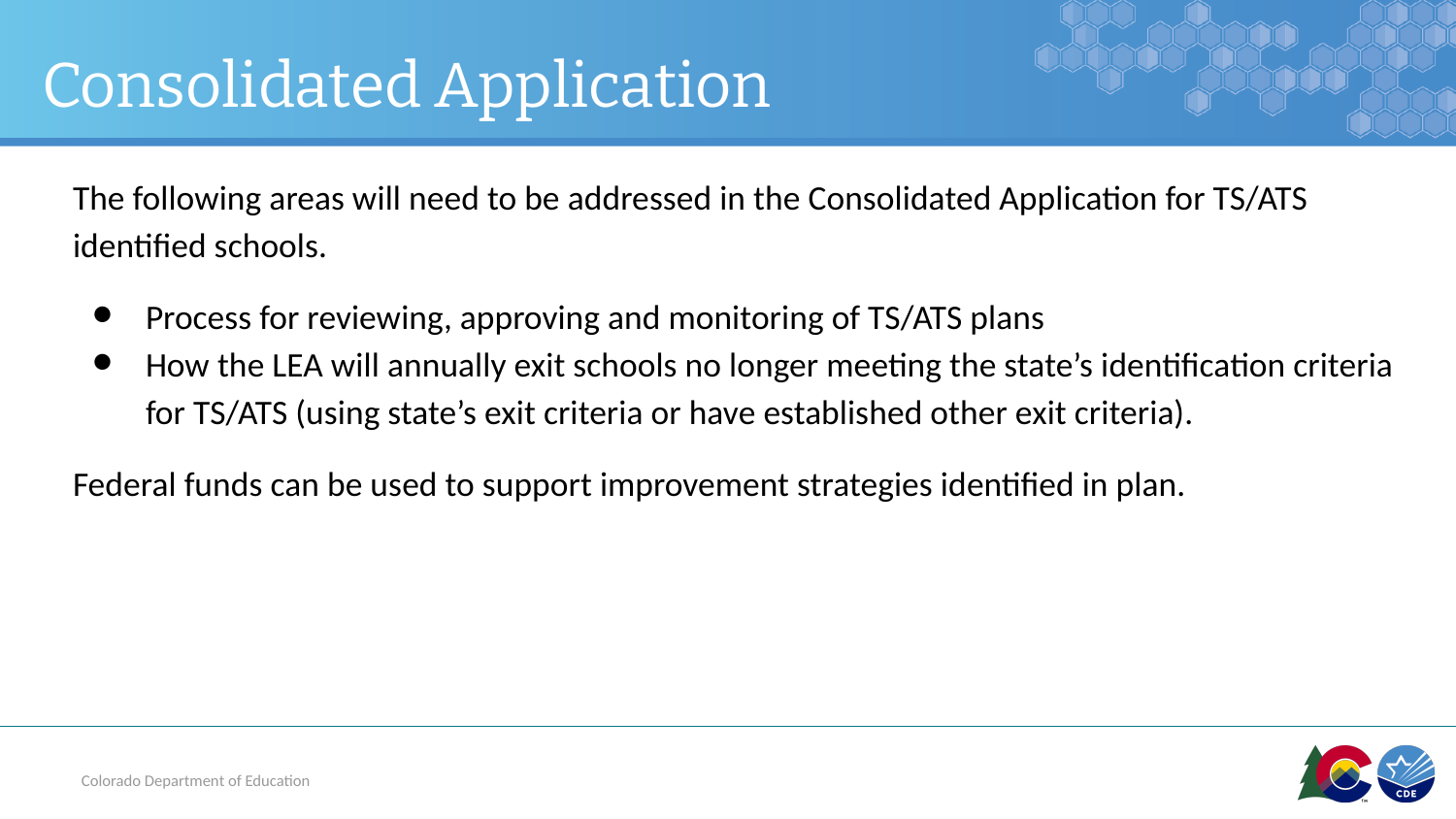

# Consolidated Application
The following areas will need to be addressed in the Consolidated Application for TS/ATS identified schools.
Process for reviewing, approving and monitoring of TS/ATS plans
How the LEA will annually exit schools no longer meeting the state’s identification criteria for TS/ATS (using state’s exit criteria or have established other exit criteria).
Federal funds can be used to support improvement strategies identified in plan.